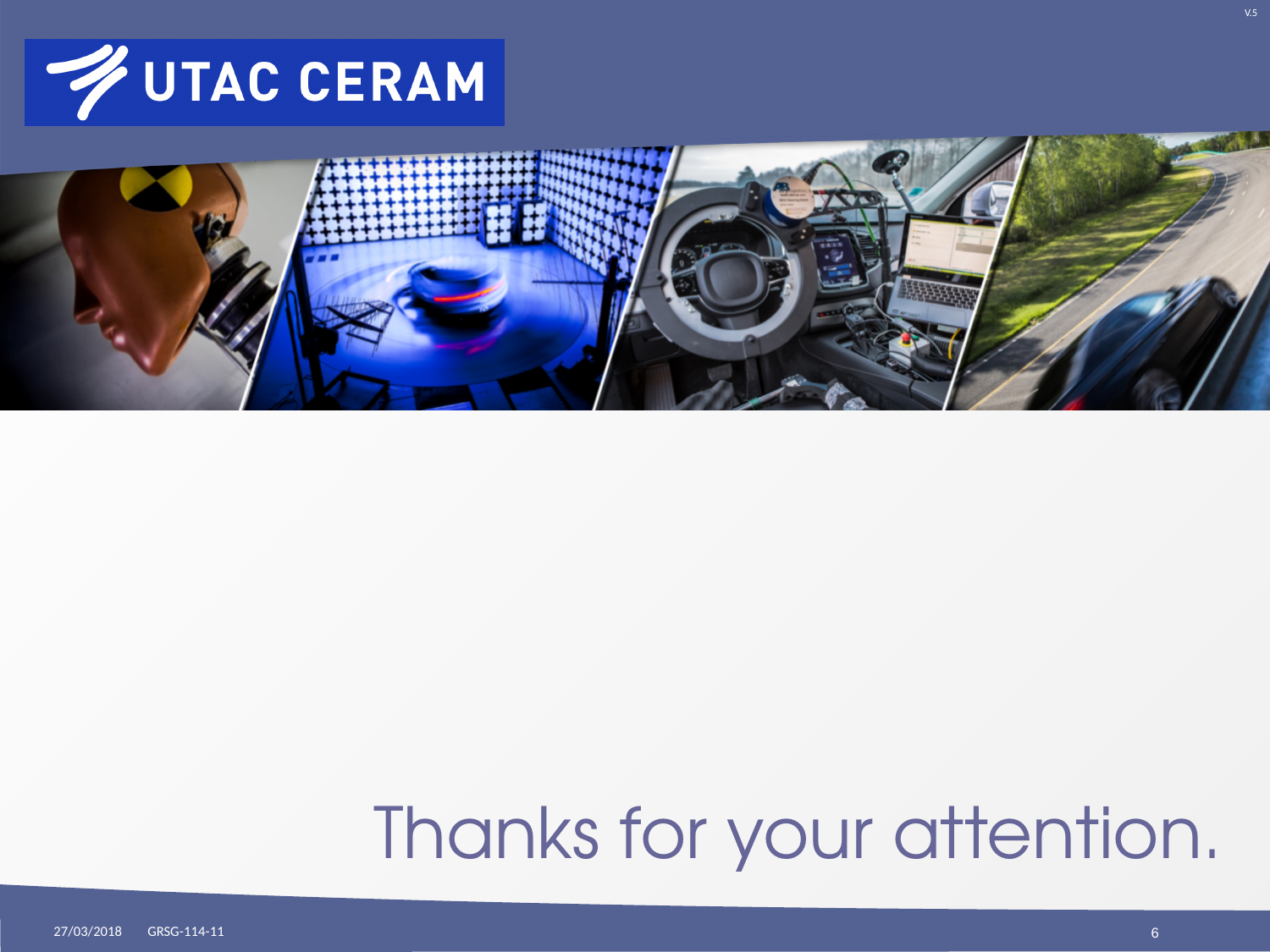

# Thanks for your attention.
27/03/2018
GRSG-114-11